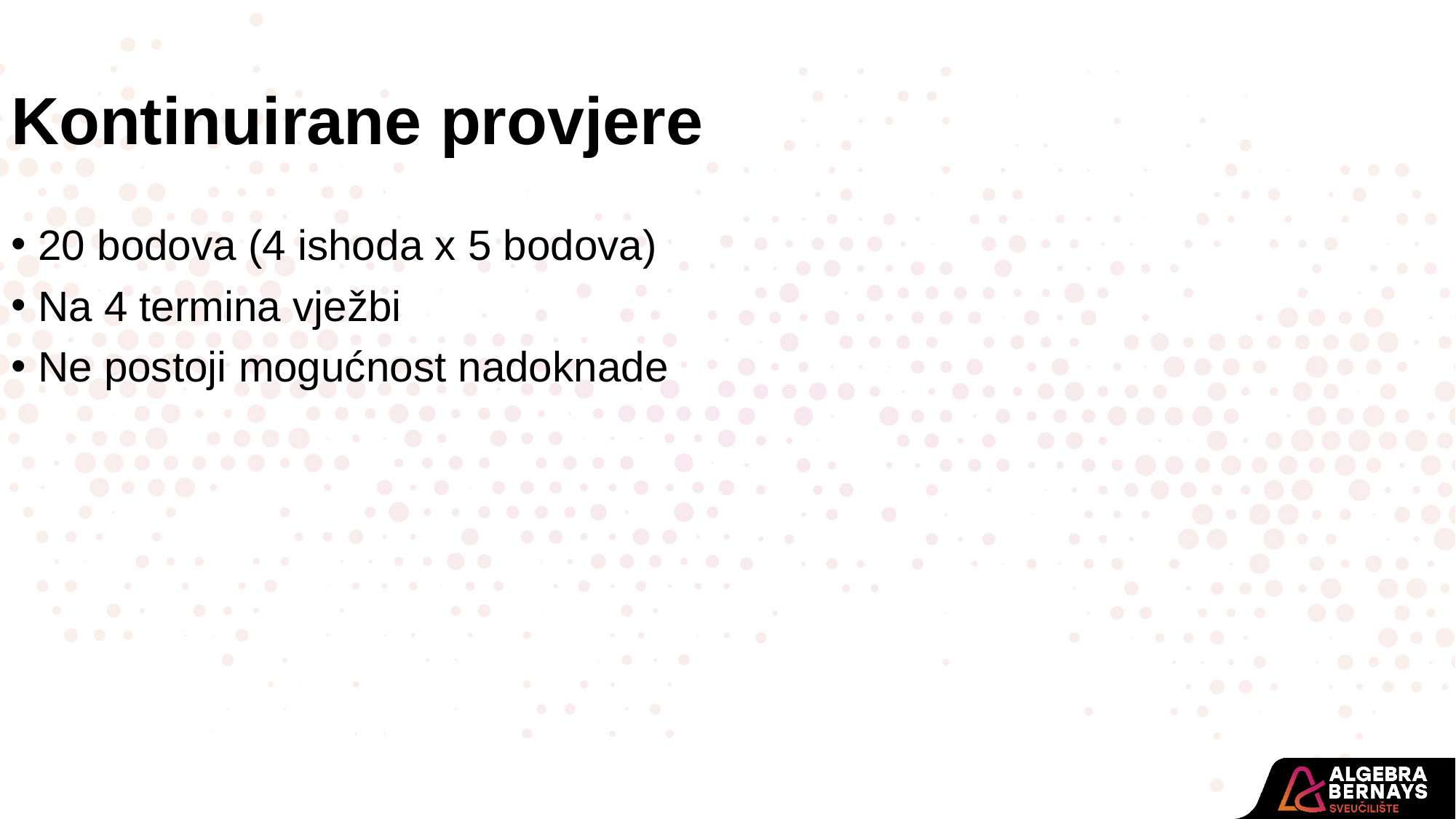

Kontinuirane provjere
20 bodova (4 ishoda x 5 bodova)
Na 4 termina vježbi
Ne postoji mogućnost nadoknade